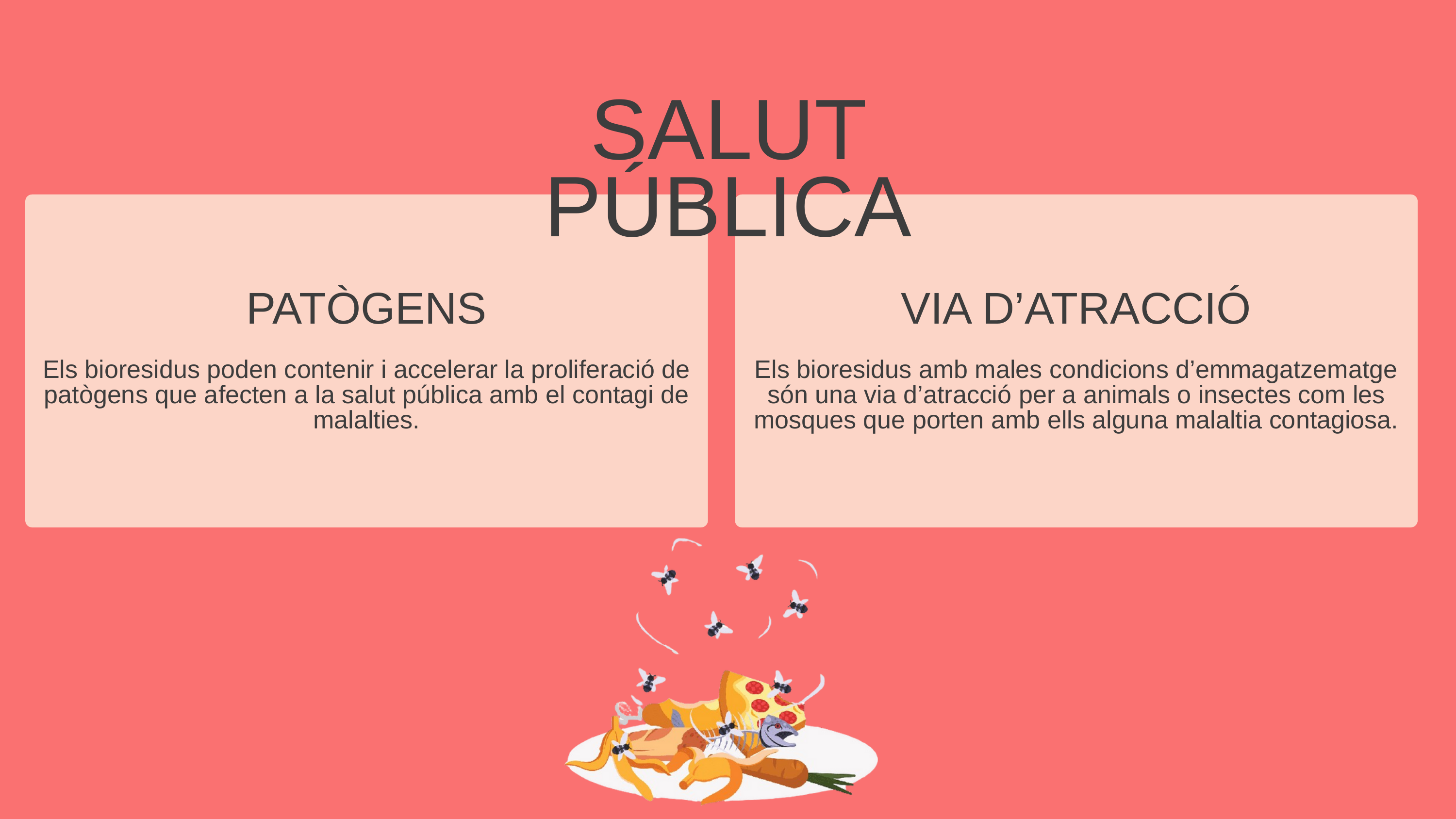

SALUT PÚBLICA

PATÒGENS

Els bioresidus poden contenir i accelerar la proliferació de patògens que afecten a la salut pública amb el contagi de malalties.

VIA D’ATRACCIÓ

Els bioresidus amb males condicions d’emmagatzematge són una via d’atracció per a animals o insectes com les mosques que porten amb ells alguna malaltia contagiosa.